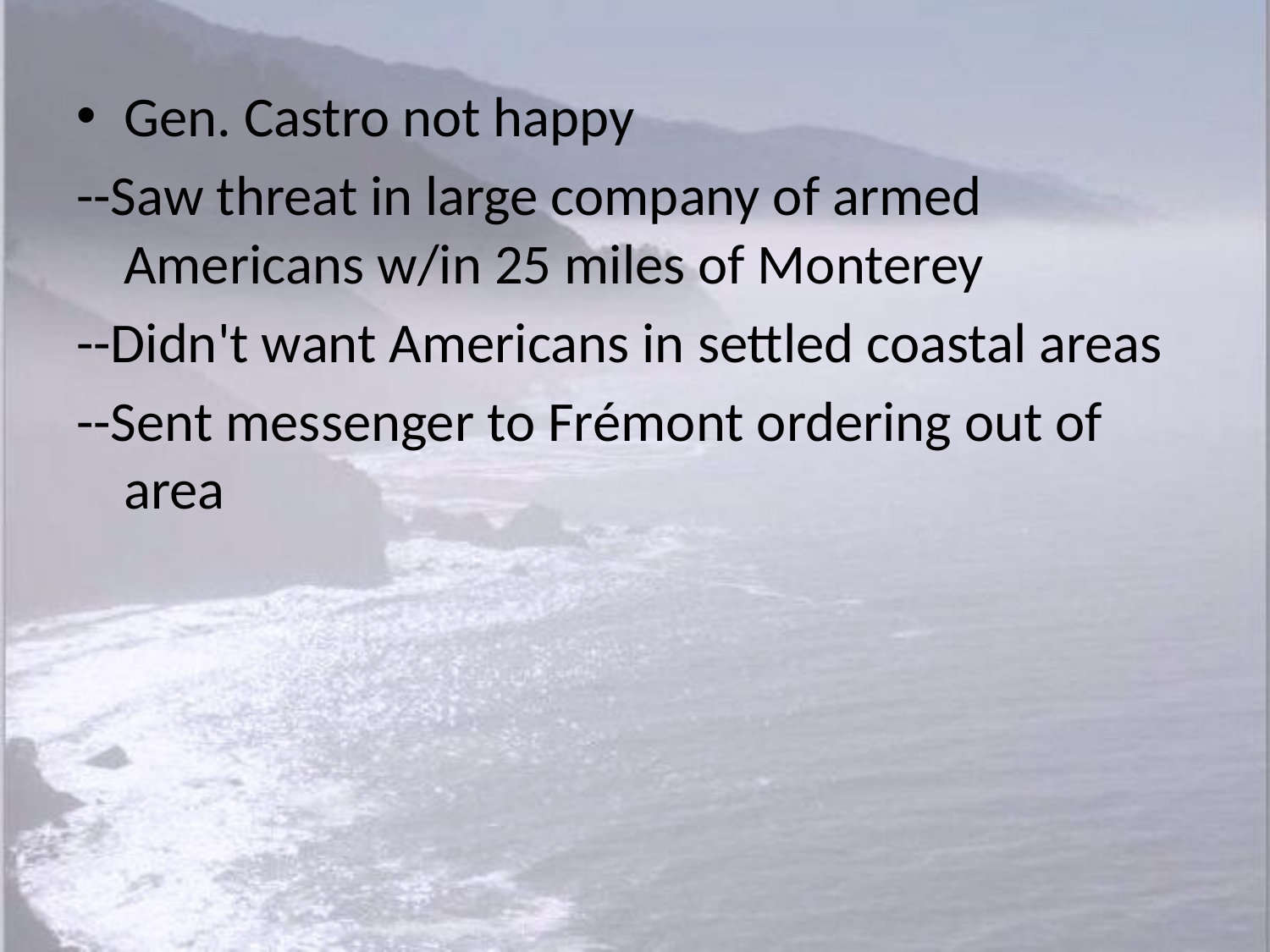

Gen. Castro not happy
--Saw threat in large company of armed Americans w/in 25 miles of Monterey
--Didn't want Americans in settled coastal areas
--Sent messenger to Frémont ordering out of area